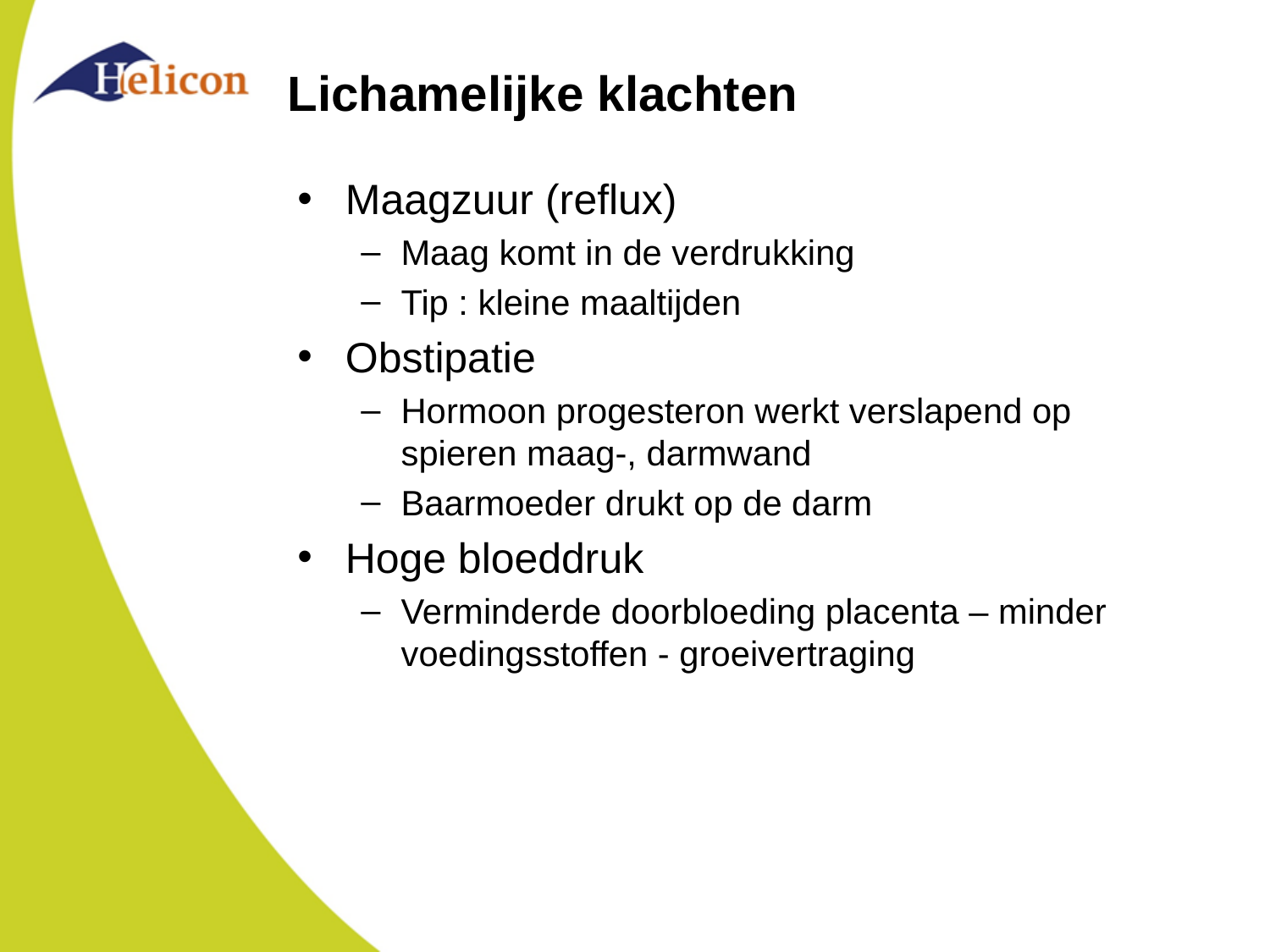

# Lichamelijke klachten
Maagzuur (reflux)
Maag komt in de verdrukking
Tip : kleine maaltijden
Obstipatie
Hormoon progesteron werkt verslapend op spieren maag-, darmwand
Baarmoeder drukt op de darm
Hoge bloeddruk
Verminderde doorbloeding placenta – minder voedingsstoffen - groeivertraging